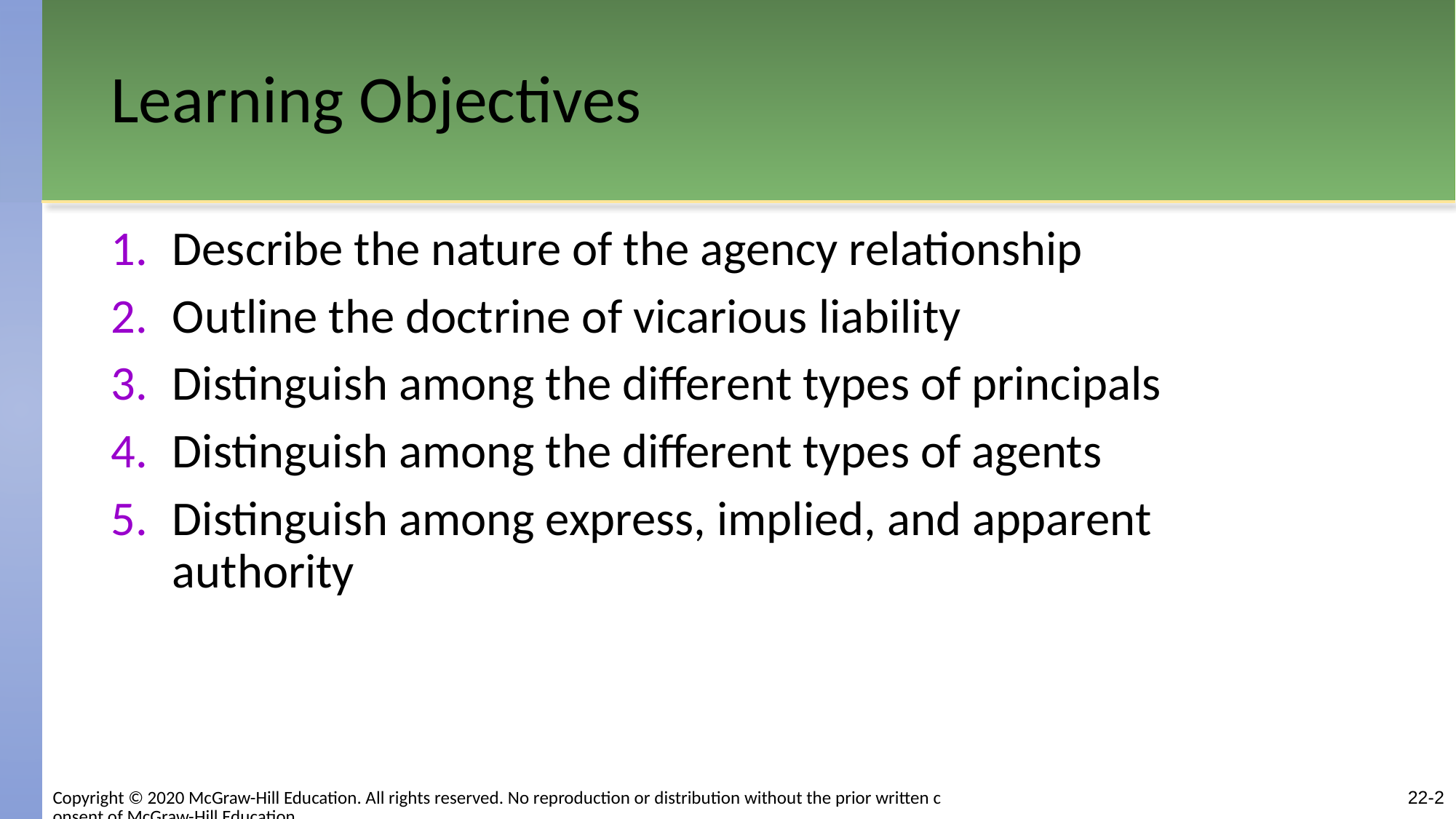

# Learning Objectives
Describe the nature of the agency relationship
Outline the doctrine of vicarious liability
Distinguish among the different types of principals
Distinguish among the different types of agents
Distinguish among express, implied, and apparent authority
22-2
Copyright © 2020 McGraw-Hill Education. All rights reserved. No reproduction or distribution without the prior written consent of McGraw-Hill Education.